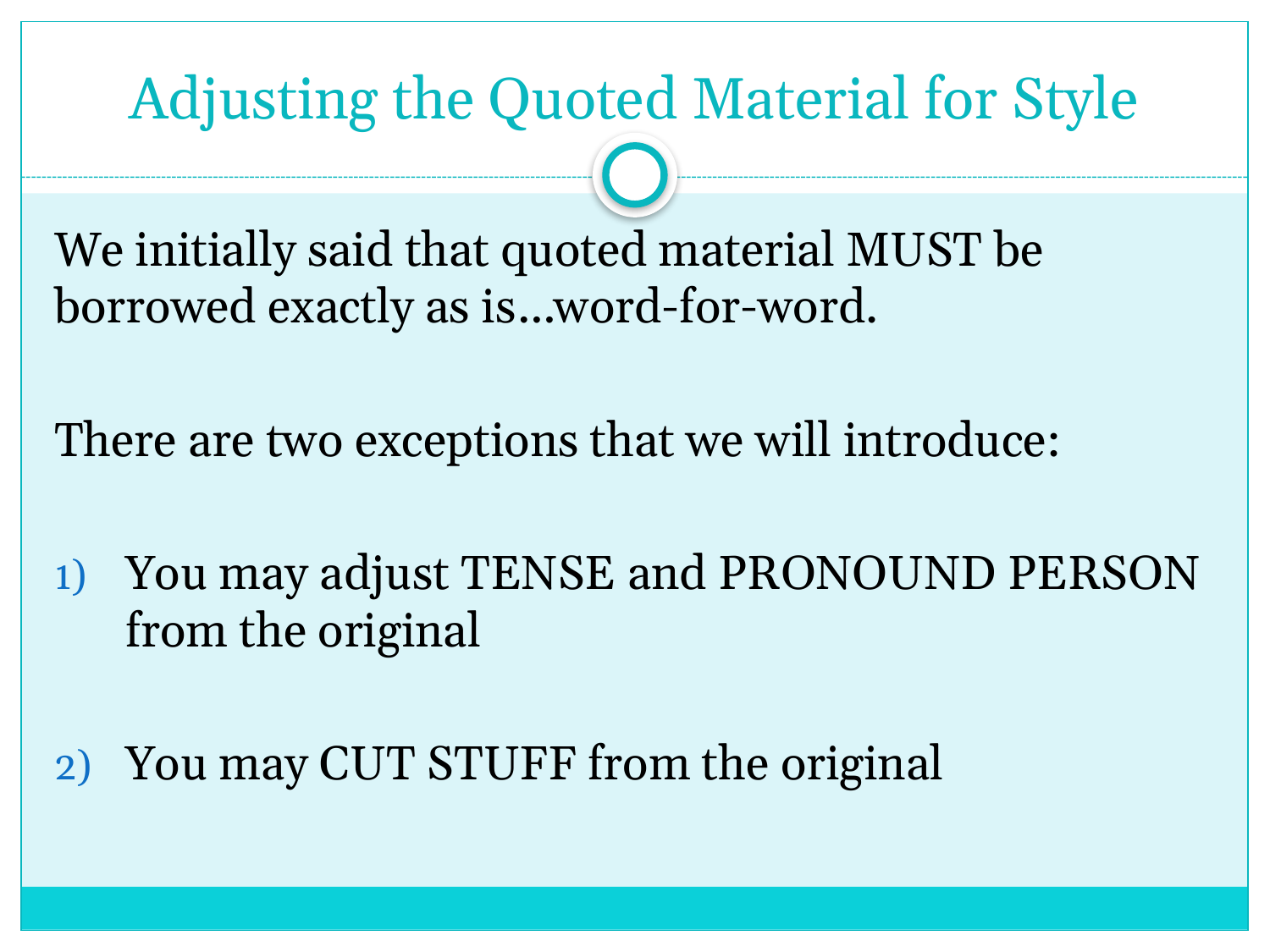

# Adjusting the Quoted Material for Style
We initially said that quoted material MUST be borrowed exactly as is…word-for-word.

There are two exceptions that we will introduce:

You may adjust TENSE and PRONOUND PERSON from the original

You may CUT STUFF from the original